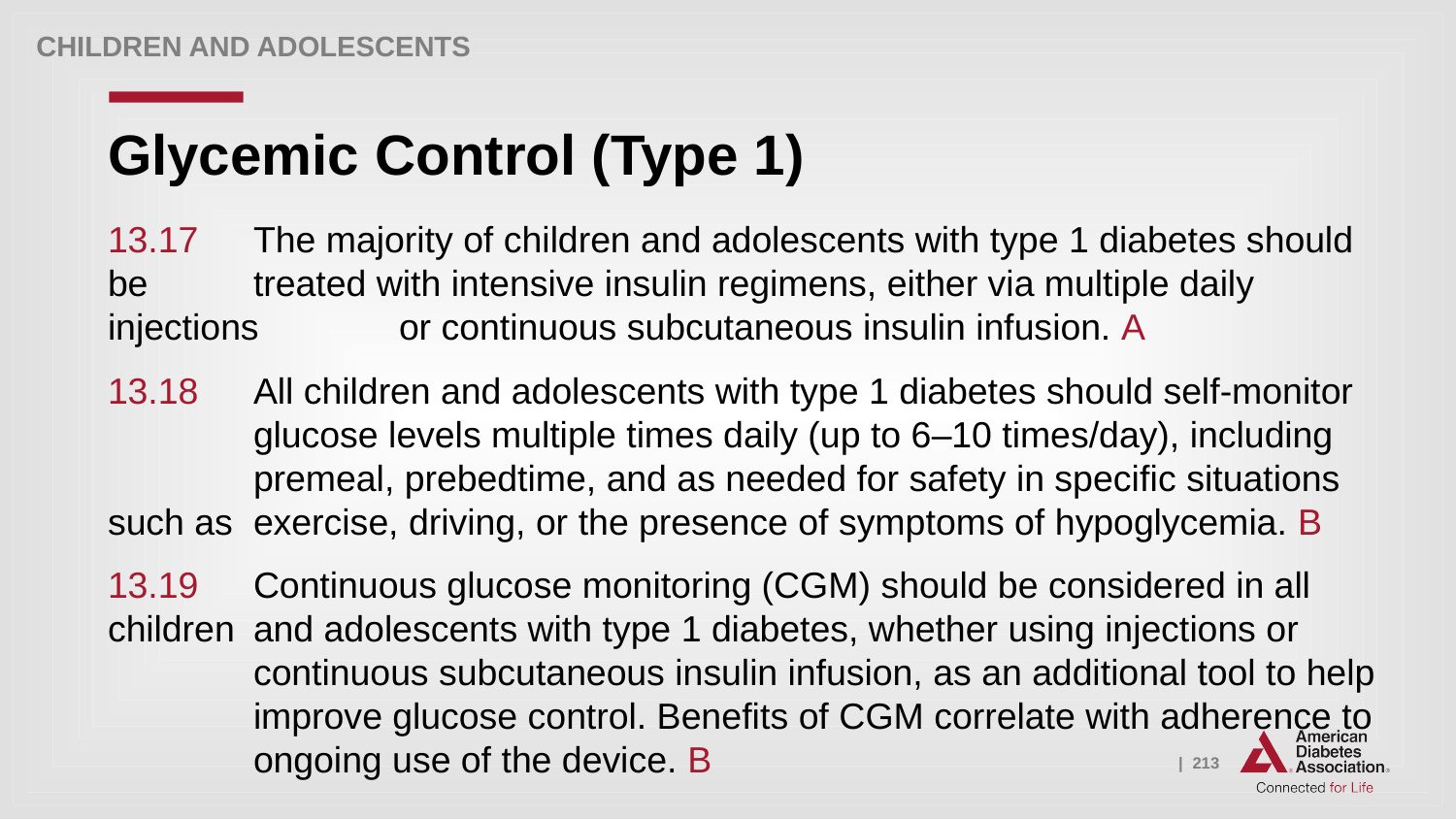

Children and adolescents
# Glycemic Control (Type 1)
13.17 	The majority of children and adolescents with type 1 diabetes should be 	treated with intensive insulin regimens, either via multiple daily injections 	or continuous subcutaneous insulin infusion. A
13.18 	All children and adolescents with type 1 diabetes should self-monitor 	glucose levels multiple times daily (up to 6–10 times/day), including  	premeal, prebedtime, and as needed for safety in specific situations such as 	exercise, driving, or the presence of symptoms of hypoglycemia. B
13.19 	Continuous glucose monitoring (CGM) should be considered in all children 	and adolescents with type 1 diabetes, whether using injections or 	continuous subcutaneous insulin infusion, as an additional tool to help 	improve glucose control. Benefits of CGM correlate with adherence to 	ongoing use of the device. B